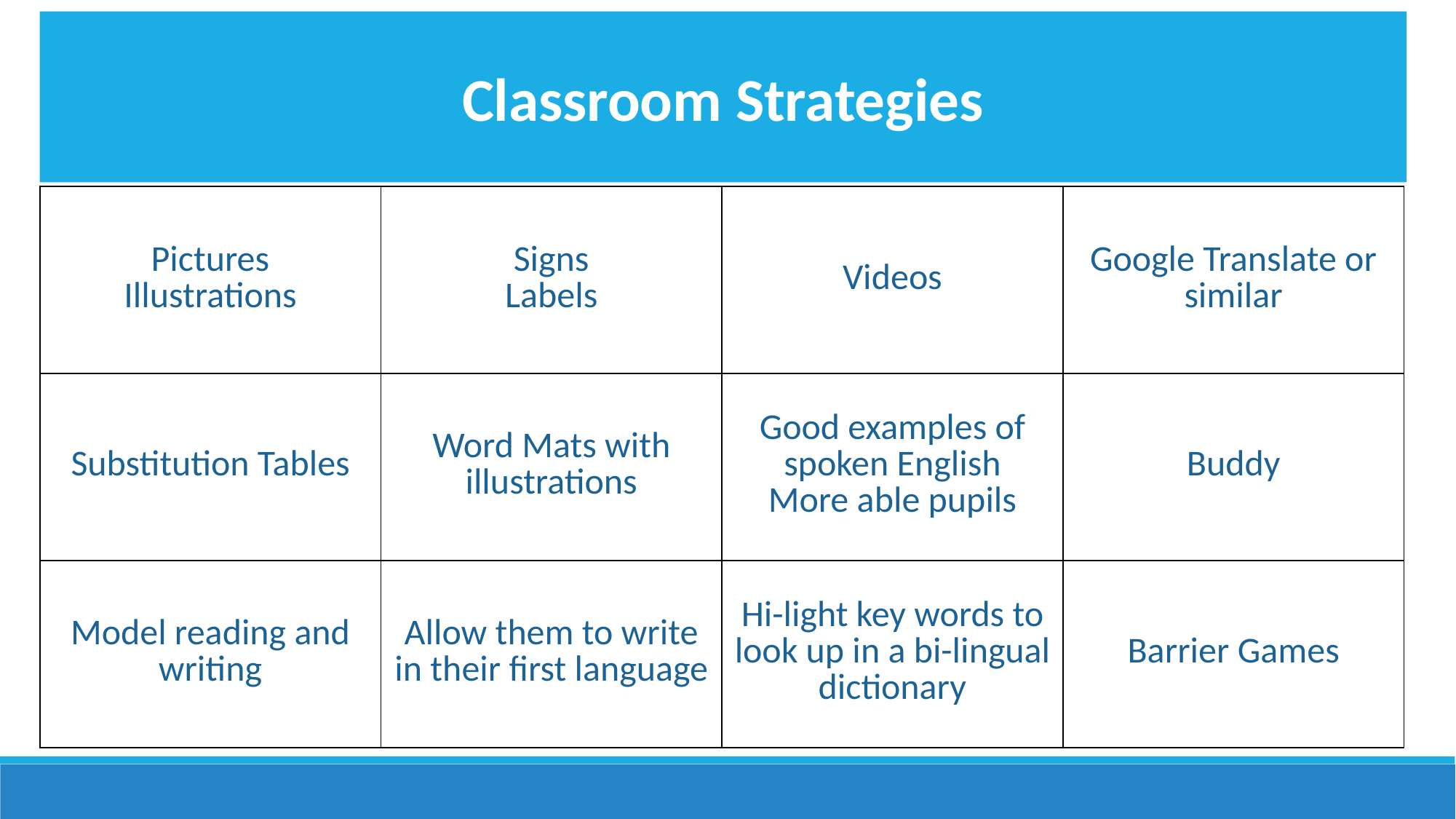

Classroom Strategies

| Pictures Illustrations | Signs Labels | Videos | Google Translate or similar |
| --- | --- | --- | --- |
| Substitution Tables | Word Mats with illustrations | Good examples of spoken English More able pupils | Buddy |
| Model reading and writing | Allow them to write in their first language | Hi-light key words to look up in a bi-lingual dictionary | Barrier Games |